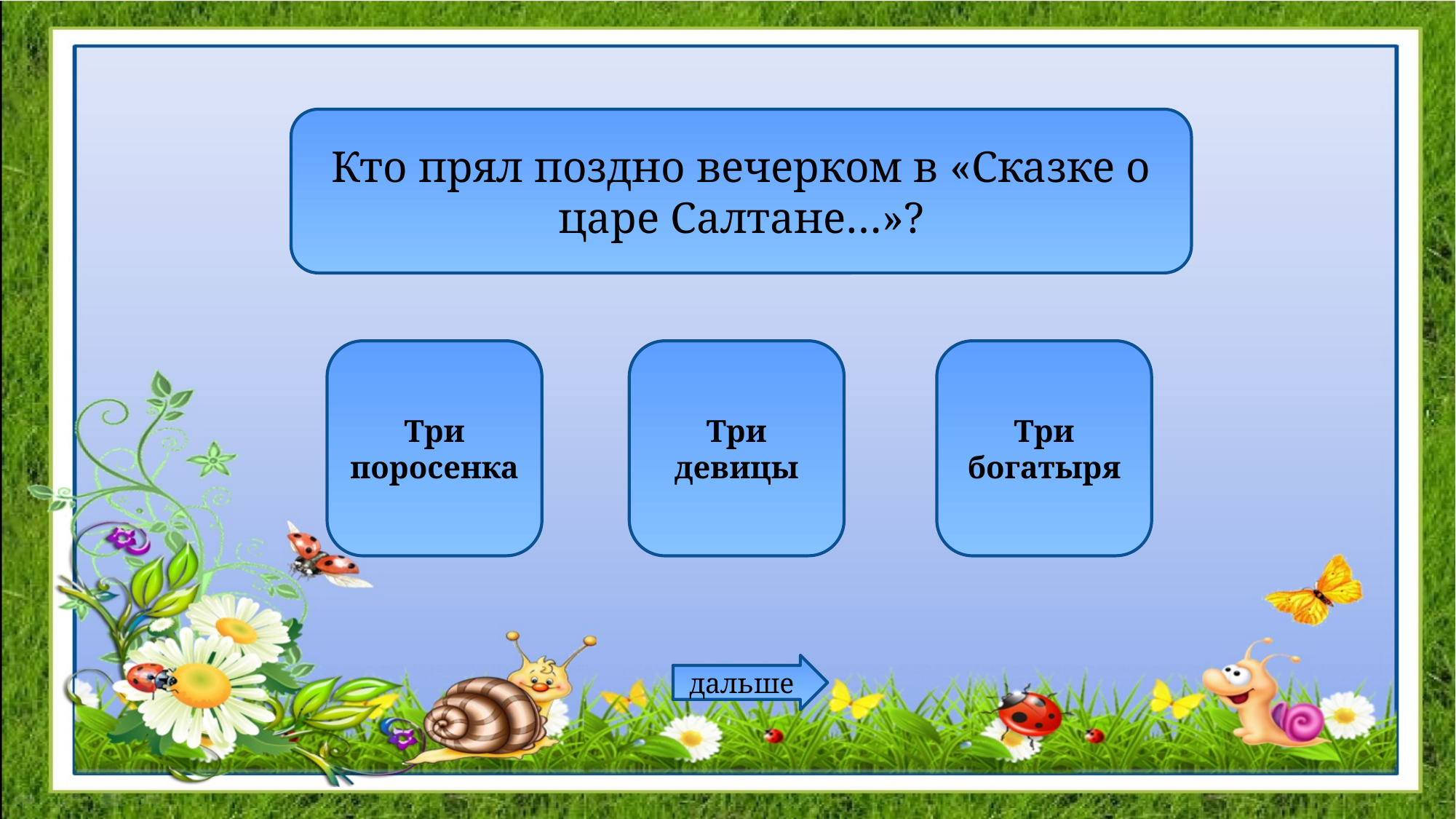

Кто прял поздно вечерком в «Сказке о царе Салтане…»?
Три поросенка
Три девицы
Три богатыря
дальше